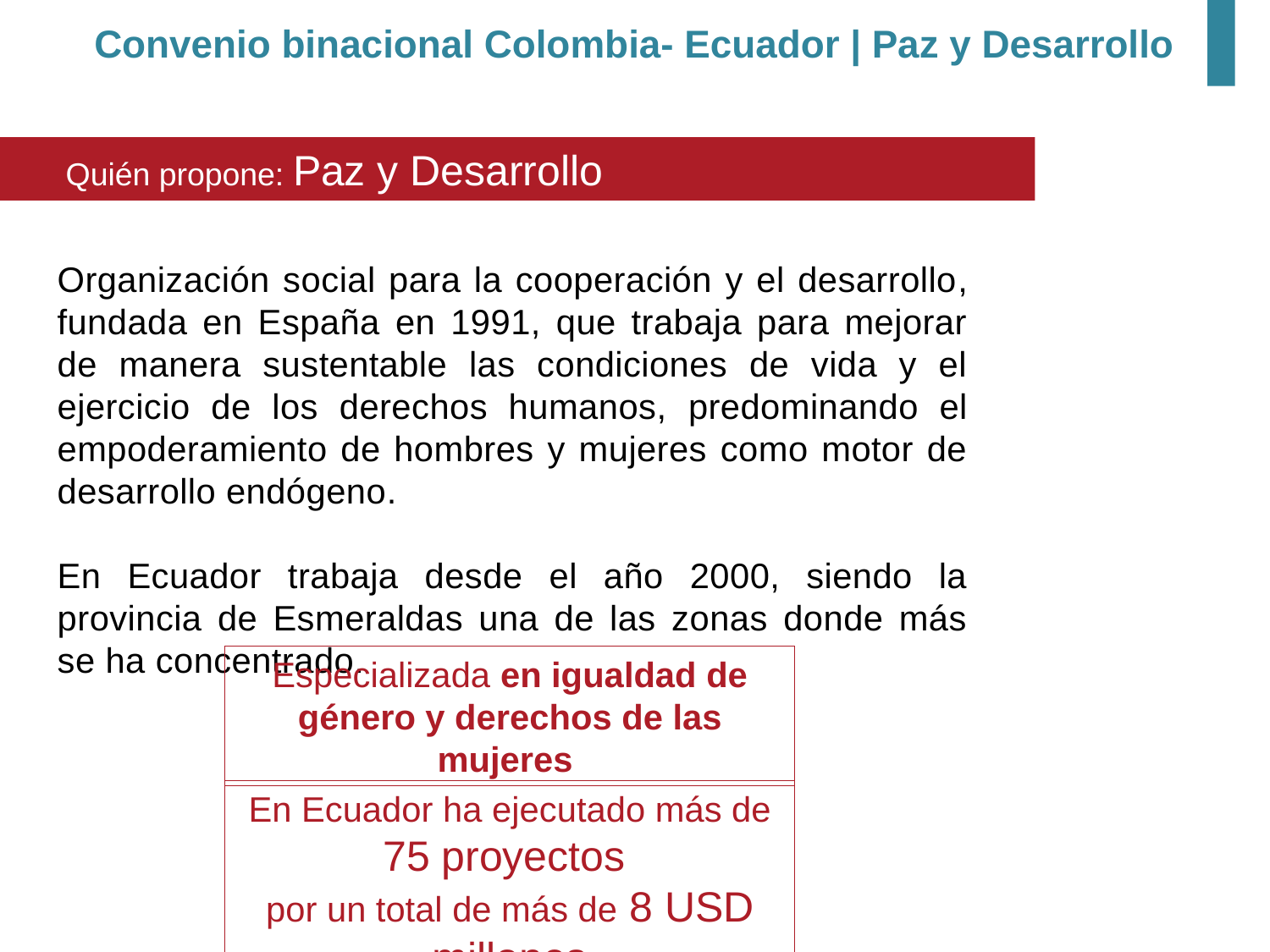

Convenio binacional Colombia- Ecuador | Paz y Desarrollo
      Quién propone: Paz y Desarrollo
Organización social para la cooperación y el desarrollo, fundada en España en 1991, que trabaja para mejorar de manera sustentable las condiciones de vida y el ejercicio de los derechos humanos, predominando el empoderamiento de hombres y mujeres como motor de desarrollo endógeno.

En Ecuador trabaja desde el año 2000, siendo la provincia de Esmeraldas una de las zonas donde más se ha concentrado.
Especializada en igualdad de género y derechos de las mujeres
En Ecuador ha ejecutado más de 75 proyectos
por un total de más de 8 USD millones